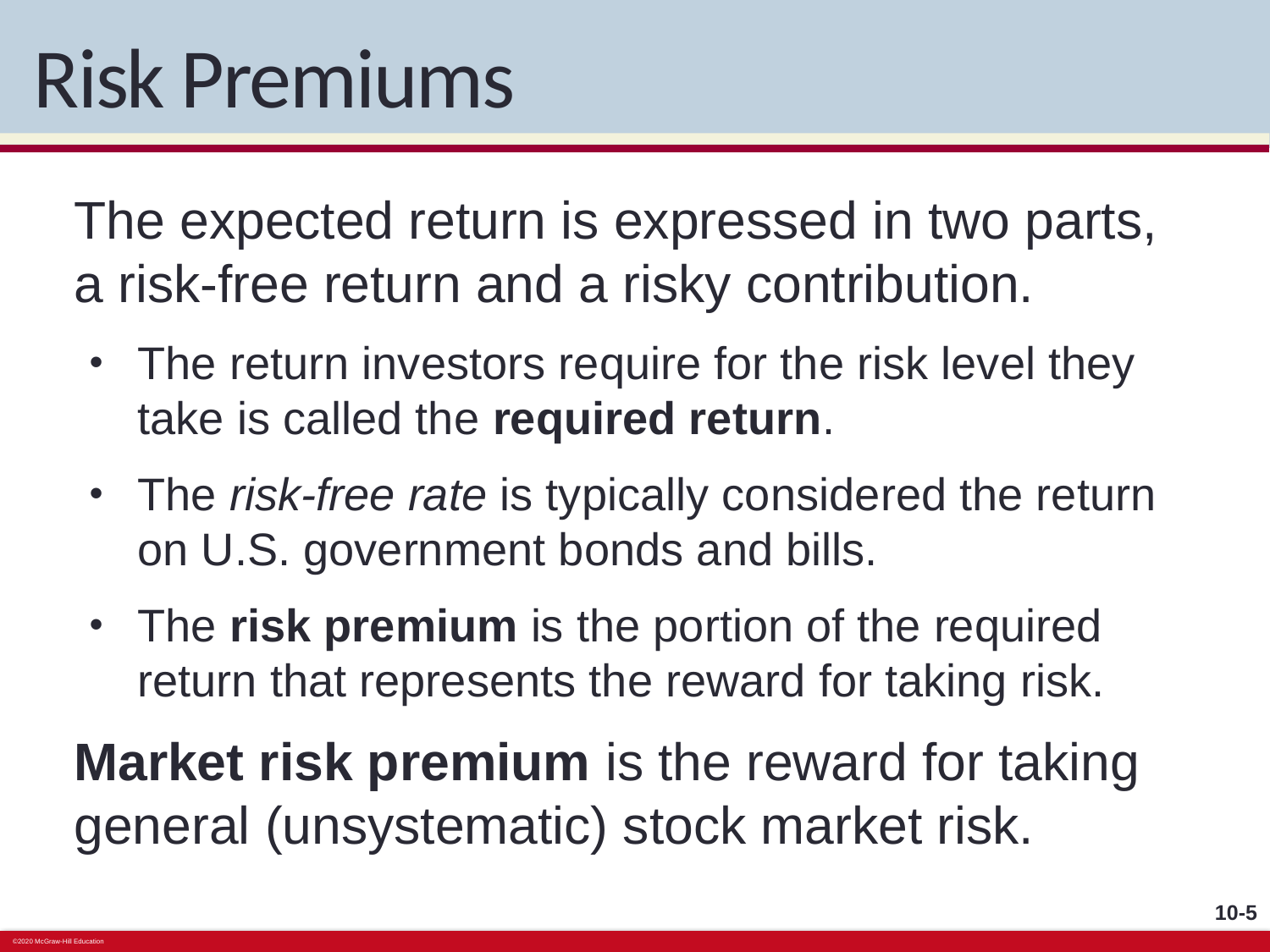

# Risk Premiums
The expected return is expressed in two parts, a risk-free return and a risky contribution.
The return investors require for the risk level they take is called the required return.
The risk-free rate is typically considered the return on U.S. government bonds and bills.
The risk premium is the portion of the required return that represents the reward for taking risk.
Market risk premium is the reward for taking general (unsystematic) stock market risk.